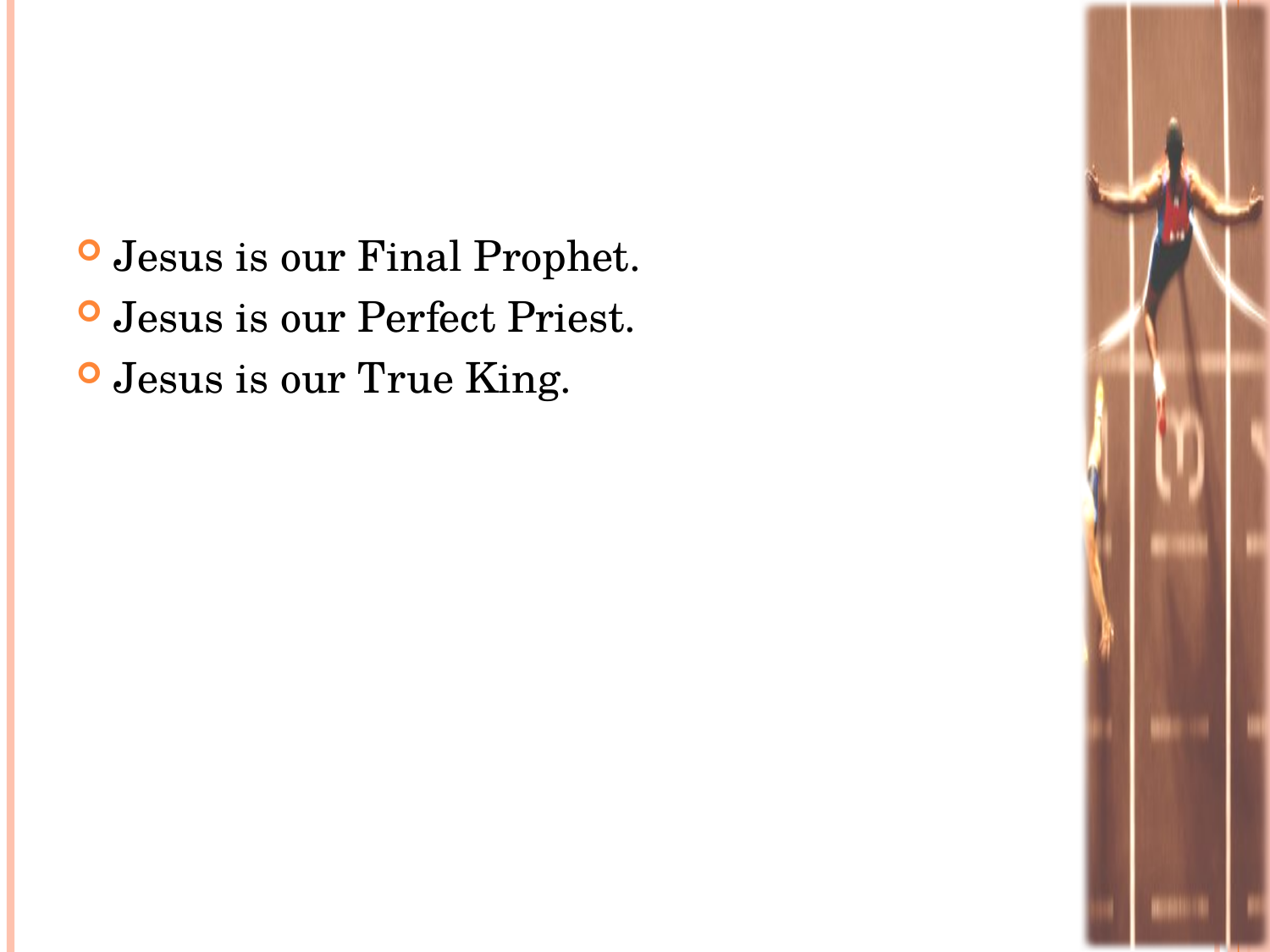

#
Jesus is our Final Prophet.
Jesus is our Perfect Priest.
Jesus is our True King.